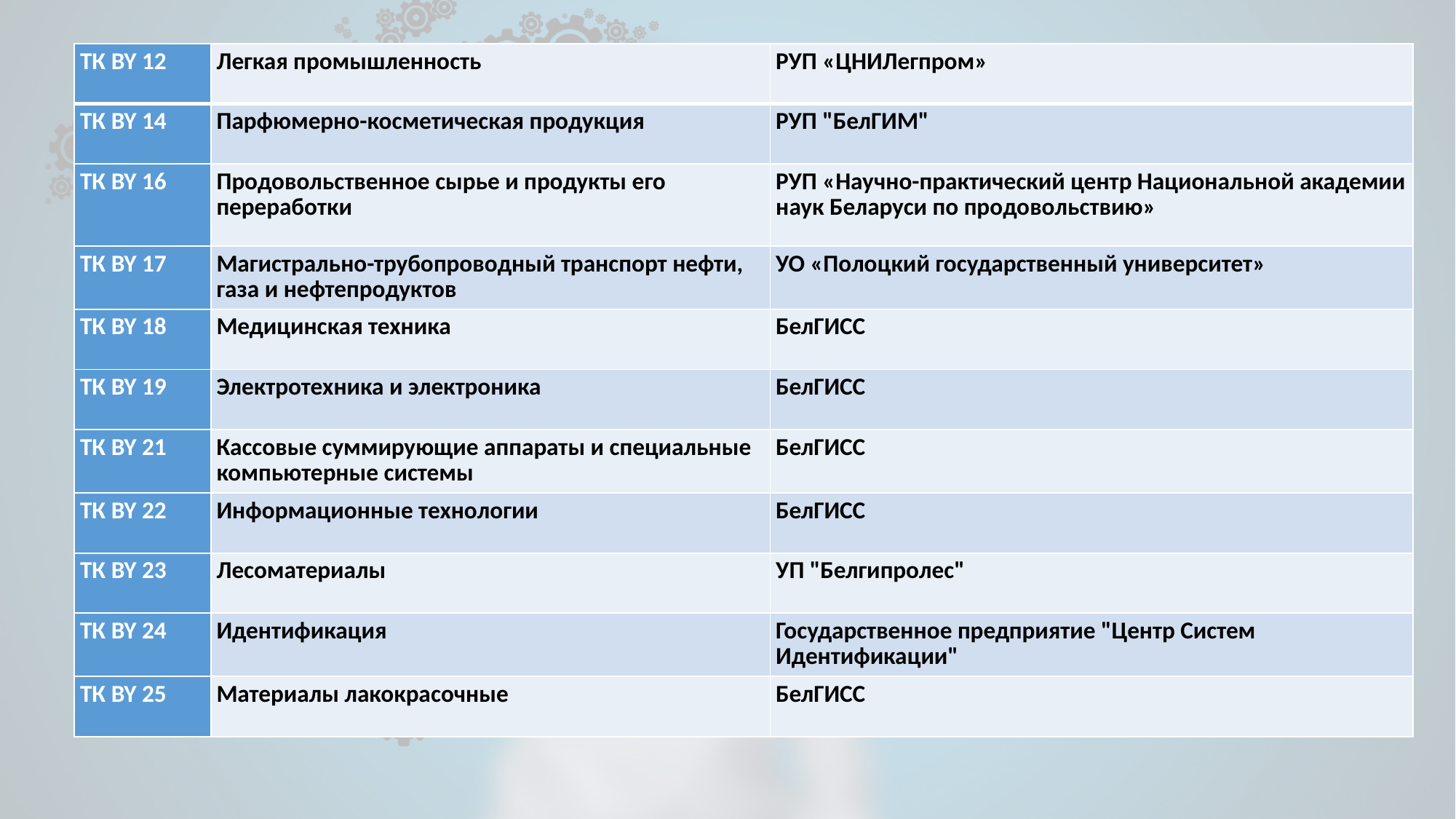

| ТК BY 12 | Легкая промышленность | РУП «ЦНИЛегпром» |
| --- | --- | --- |
| ТК BY 14 | Парфюмерно-косметическая продукция | РУП "БелГИМ" |
| ТК BY 16 | Продовольственное сырье и продукты его переработки | РУП «Научно-практический центр Национальной академии наук Беларуси по продовольствию» |
| ТК BY 17 | Магистрально-трубопроводный транспорт нефти, газа и нефтепродуктов | УО «Полоцкий государственный университет» |
| ТК BY 18 | Медицинская техника | БелГИСС |
| ТК BY 19 | Электротехника и электроника | БелГИСС |
| ТК BY 21 | Кассовые суммирующие аппараты и специальные компьютерные системы | БелГИСС |
| ТК BY 22 | Информационные технологии | БелГИСС |
| ТК BY 23 | Лесоматериалы | УП "Белгипролес" |
| ТК BY 24 | Идентификация | Государственное предприятие "Центр Систем Идентификации" |
| ТК BY 25 | Материалы лакокрасочные | БелГИСС |
#